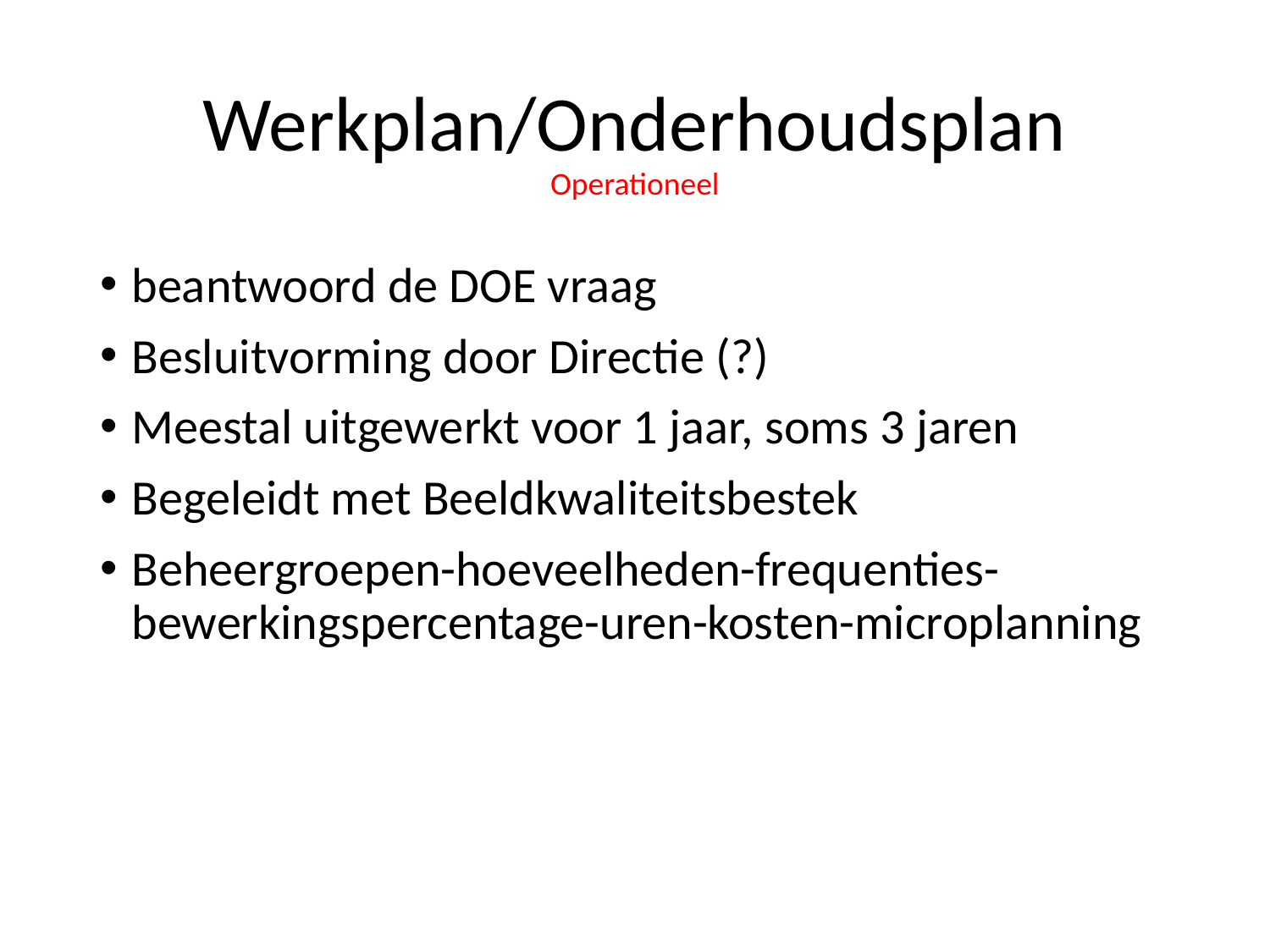

# Werkplan/Onderhoudsplan Operationeel
beantwoord de DOE vraag
Besluitvorming door Directie (?)
Meestal uitgewerkt voor 1 jaar, soms 3 jaren
Begeleidt met Beeldkwaliteitsbestek
Beheergroepen-hoeveelheden-frequenties-bewerkingspercentage-uren-kosten-microplanning